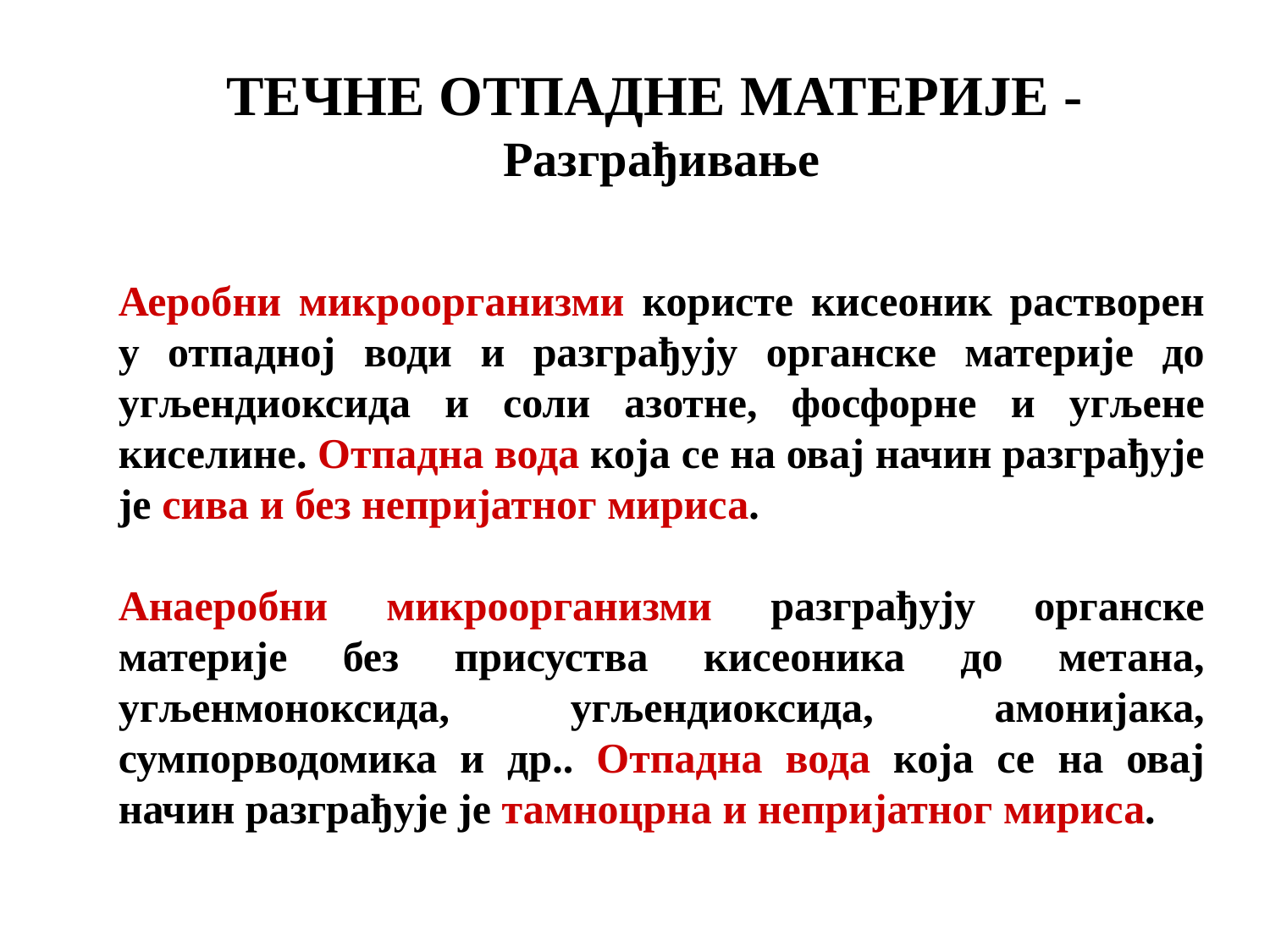

ТЕЧНЕ ОТПАДНЕ МАТЕРИЈЕ -
Разграђивање
Аеробни микроорганизми користе кисеоник растворен у отпадној води и разграђују органске материје до угљендиоксида и соли азотне, фосфорне и угљене киселине. Отпадна вода која се на овај начин разграђује је сива и без непријатног мириса.

Анаеробни микроорганизми разграђују органске материје без присуства кисеоника до метана, угљенмоноксида, угљендиоксида, амонијака, сумпорводомика и др.. Отпадна вода која се на овај начин разграђује је тамноцрна и непријатног мириса.